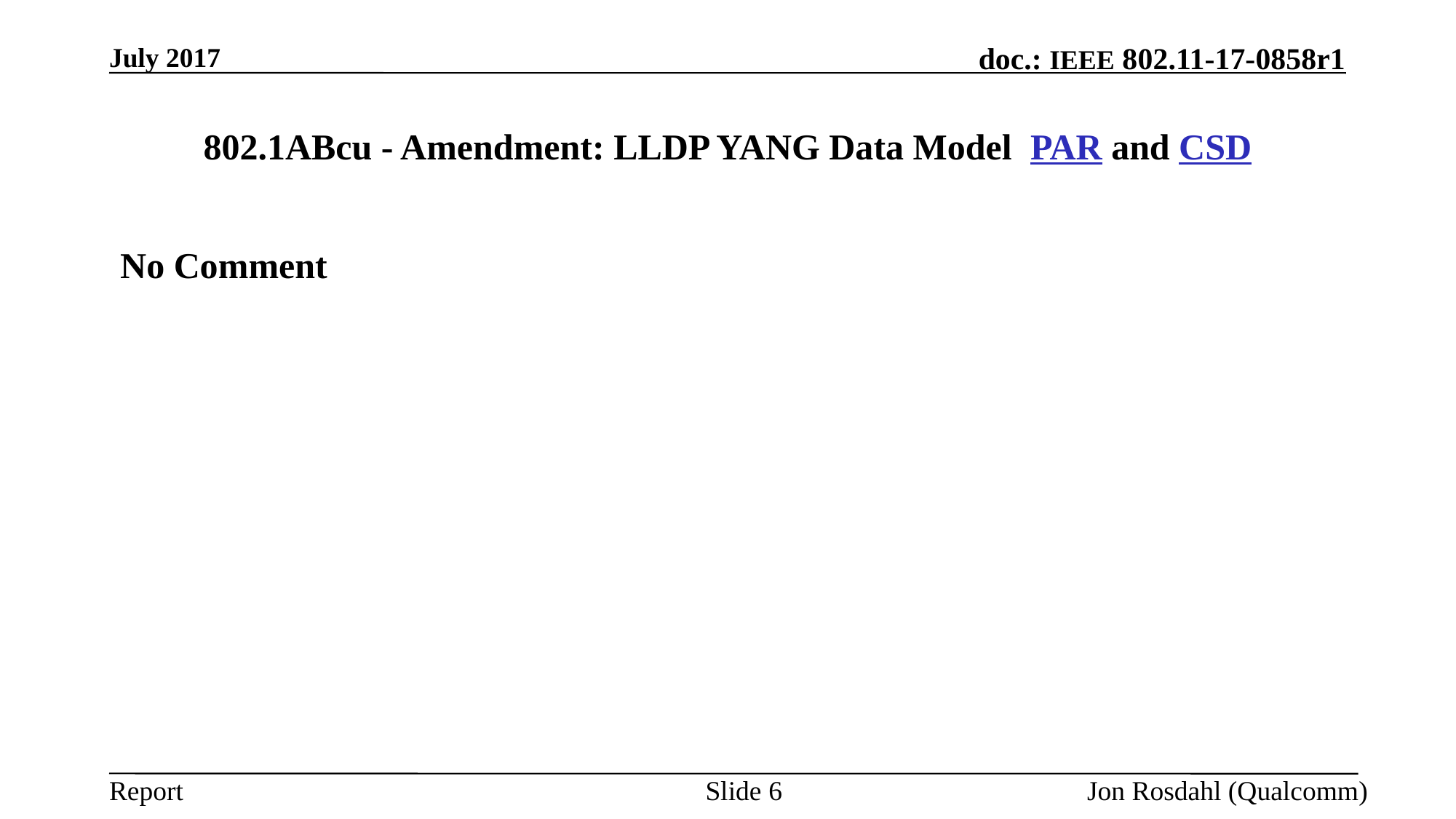

July 2017
# 802.1ABcu - Amendment: LLDP YANG Data Model  PAR and CSD
No Comment
Slide 6
Jon Rosdahl (Qualcomm)